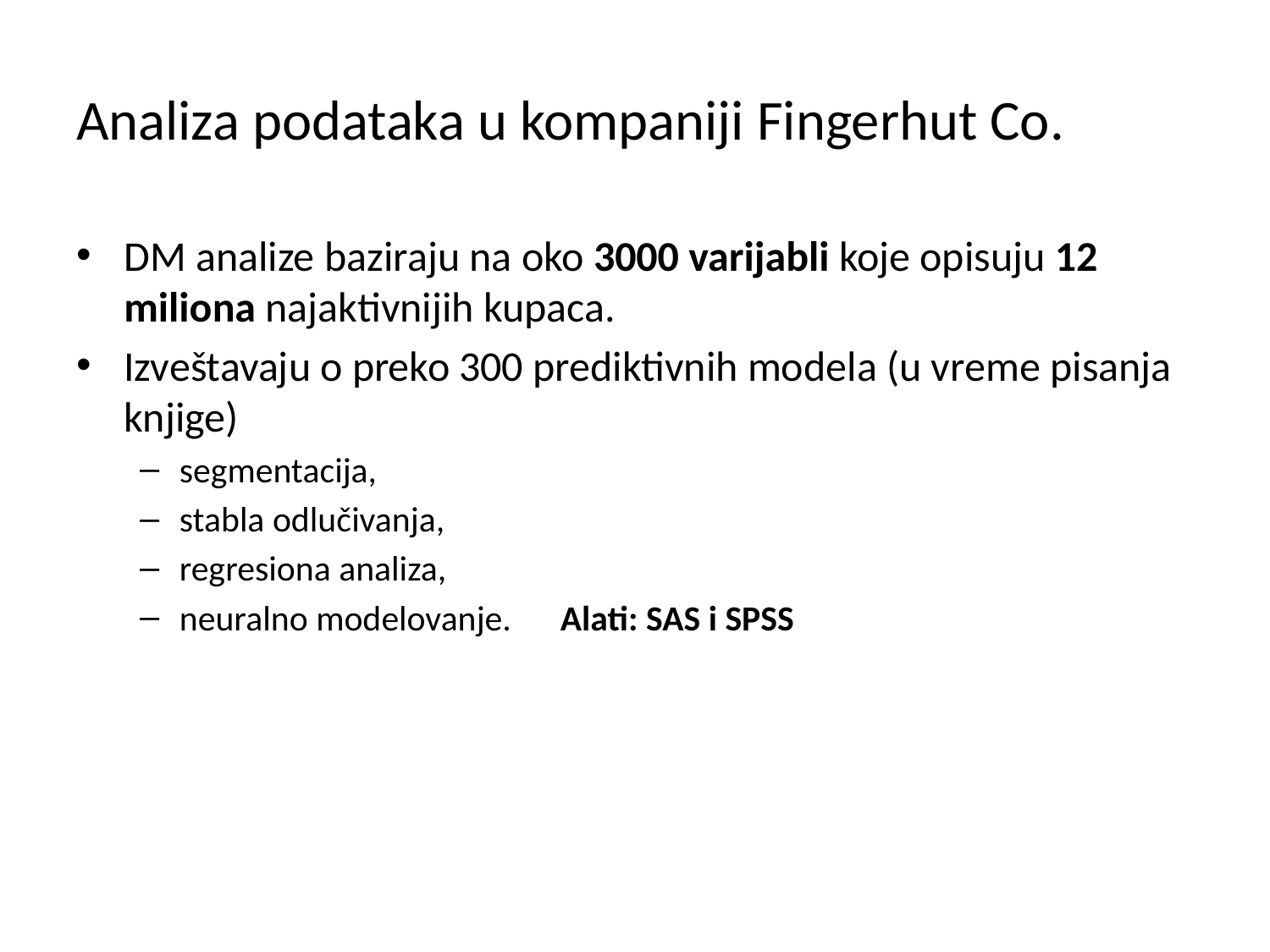

# Analiza podataka u kompaniji Fingerhut Co.
DM analize baziraju na oko 3000 varijabli koje opisuju 12 miliona najaktivnijih kupaca.
Izveštavaju o preko 300 prediktivnih modela (u vreme pisanja knjige)
segmentacija,
stabla odlučivanja,
regresiona analiza,
neuralno modelovanje. 	Alati: SAS i SPSS